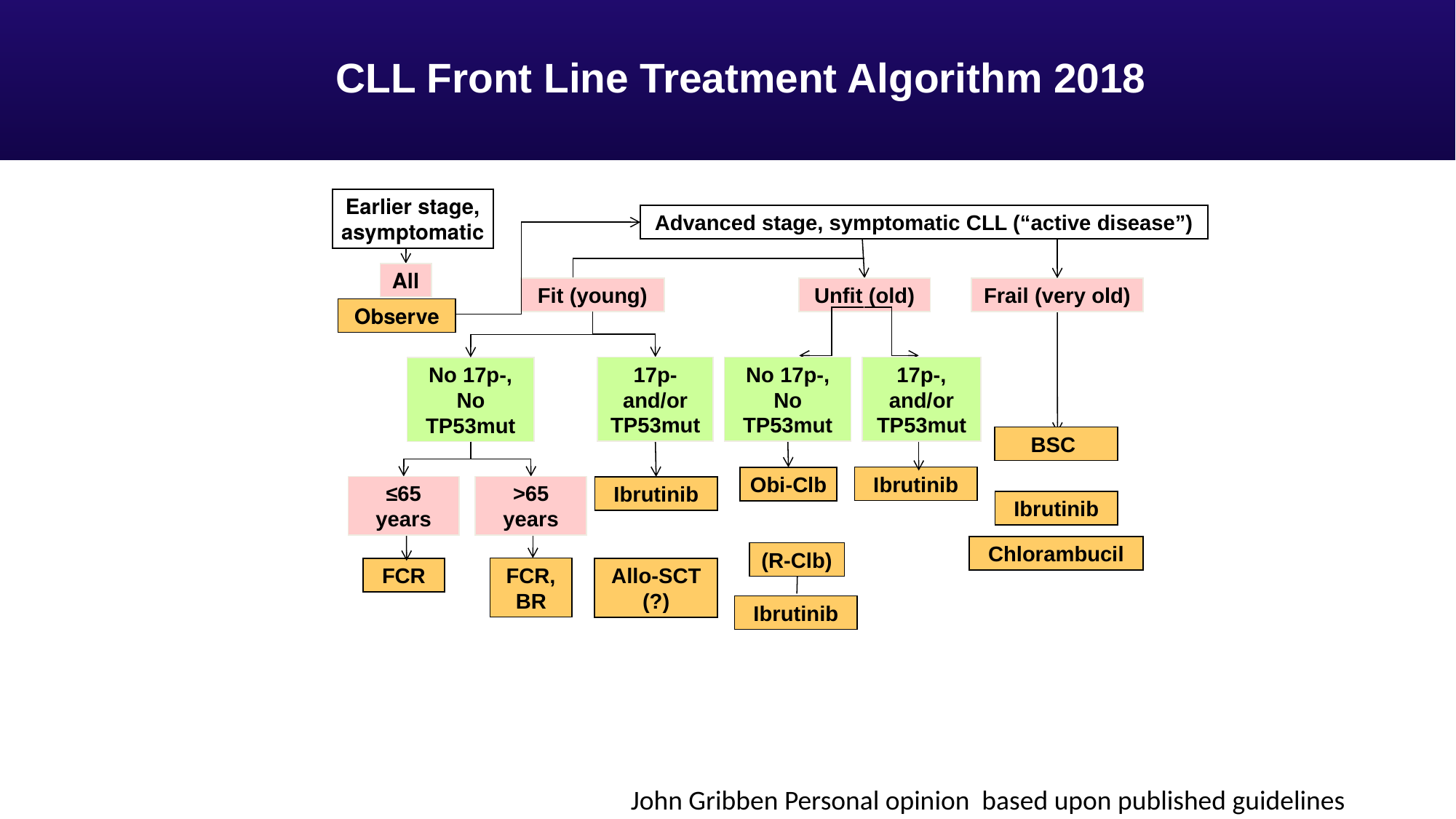

# CLL Front Line Treatment Algorithm 2018
Earlier stage, asymptomatic
Advanced stage, symptomatic CLL (“active disease”)
All
Fit (young)
Unfit (old)
Frail (very old)
Observe
17p- and/or
TP53mut
No 17p-,
No TP53mut
17p-, and/or
TP53mut
No 17p-,
No TP53mut
BSC
Ibrutinib
Obi-Clb
≤65 years
>65 years
Ibrutinib
Ibrutinib

Chlorambucil
(R-Clb)
FCR, BR
Allo-SCT (?)
FCR
Ibrutinib
John Gribben Personal opinion  based upon published guidelines